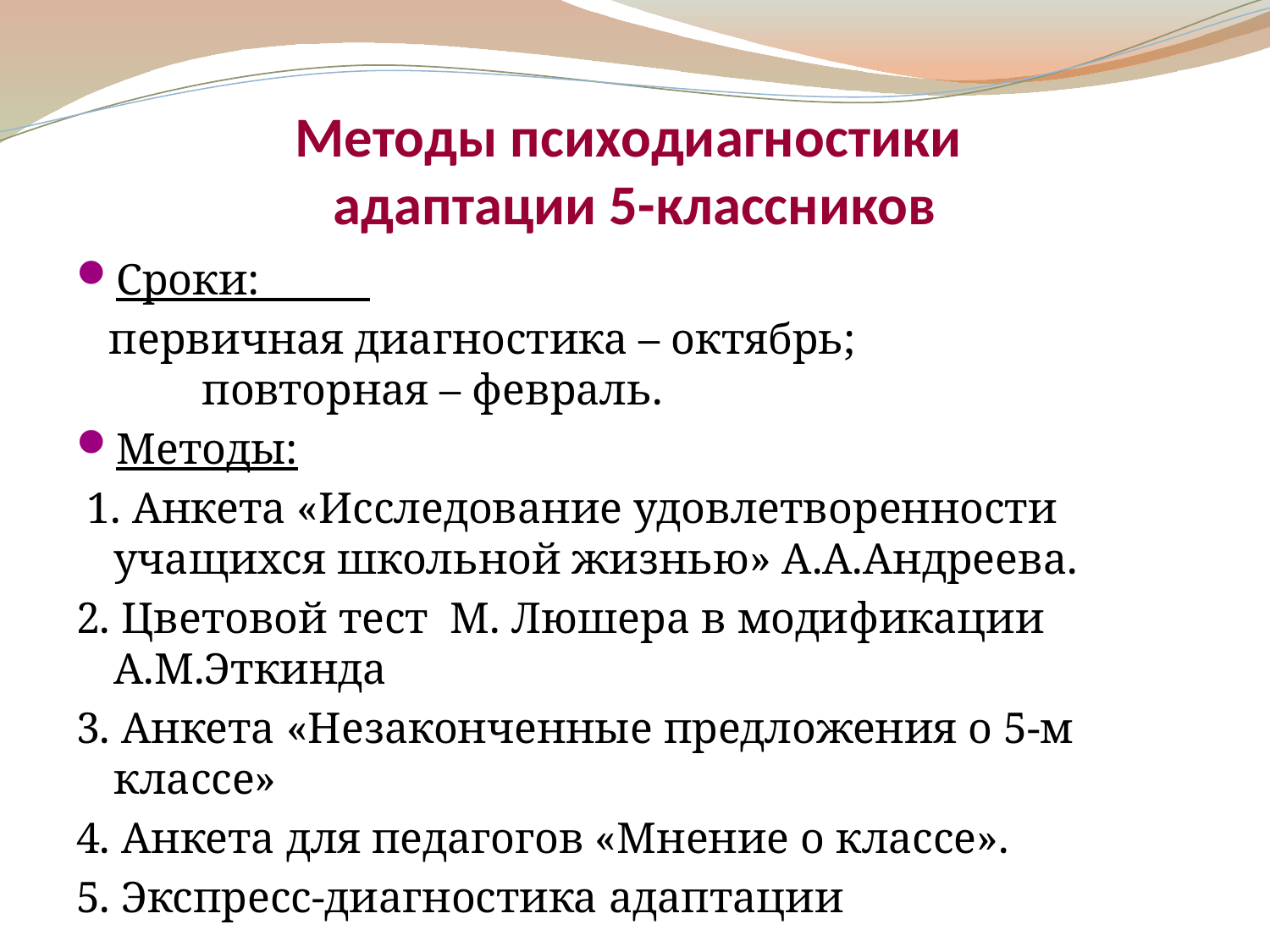

# Методы психодиагностики адаптации 5-классников
Сроки:
   первичная диагностика – октябрь;                                       повторная – февраль.
Методы:
 1. Анкета «Исследование удовлетворенности учащихся школьной жизнью» А.А.Андреева.
2. Цветовой тест  М. Люшера в модификации А.М.Эткинда
3. Анкета «Незаконченные предложения о 5-м классе»
4. Анкета для педагогов «Мнение о классе».
5. Экспресс-диагностика адаптации